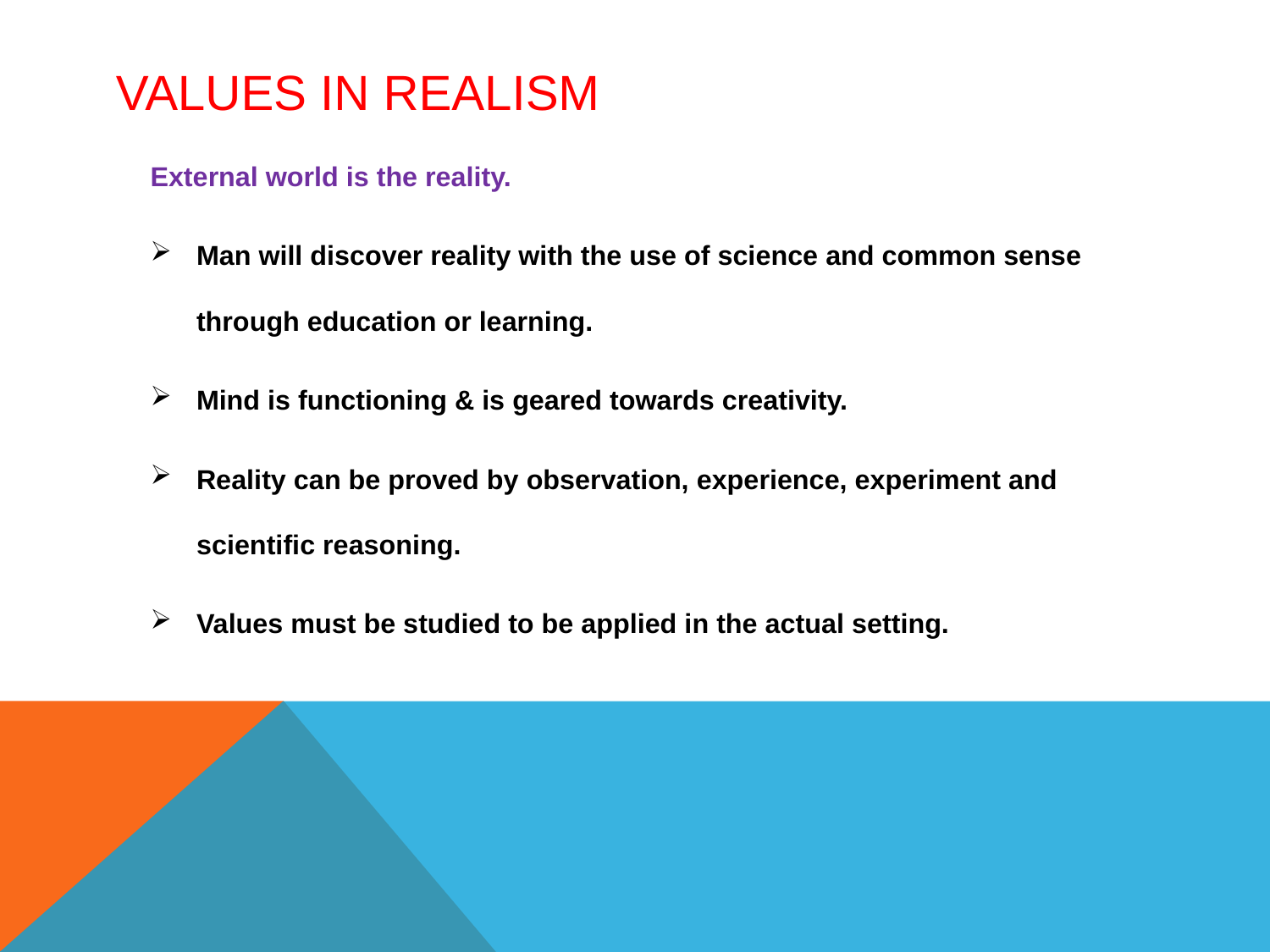

Values in Realism
External world is the reality.
Man will discover reality with the use of science and common sense through education or learning.
Mind is functioning & is geared towards creativity.
Reality can be proved by observation, experience, experiment and scientific reasoning.
Values must be studied to be applied in the actual setting.